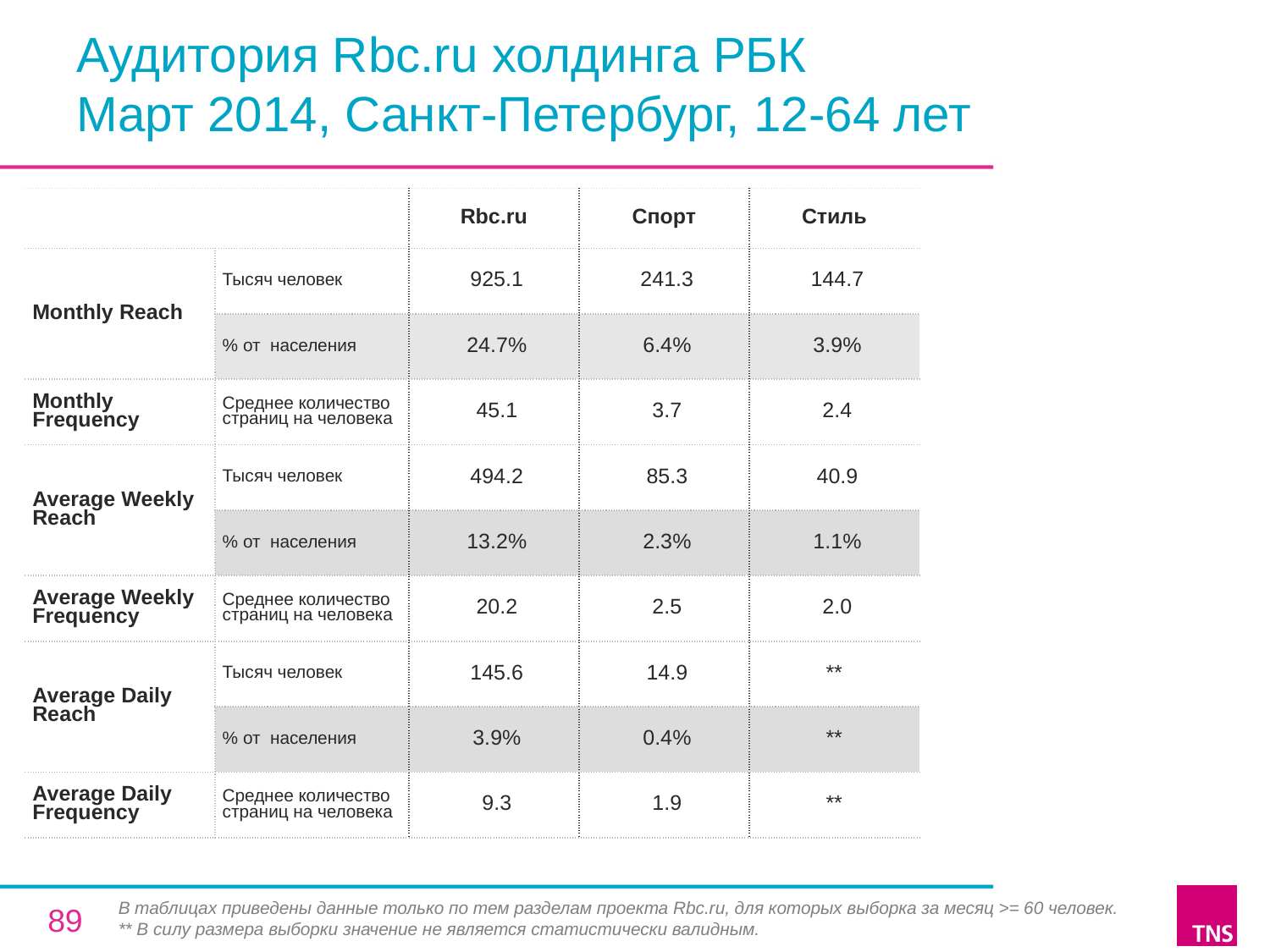

# Аудитория Rbc.ru холдинга РБК Март 2014, Санкт-Петербург, 12-64 лет
|  |  | Rbc.ru | Спорт | Стиль |
| --- | --- | --- | --- | --- |
| Monthly Reach | Тысяч человек | 925.1 | 241.3 | 144.7 |
|  | % от населения | 24.7% | 6.4% | 3.9% |
| Monthly Frequency | Среднее количество страниц на человека | 45.1 | 3.7 | 2.4 |
| Average Weekly Reach | Тысяч человек | 494.2 | 85.3 | 40.9 |
|  | % от населения | 13.2% | 2.3% | 1.1% |
| Average Weekly Frequency | Среднее количество страниц на человека | 20.2 | 2.5 | 2.0 |
| Average Daily Reach | Тысяч человек | 145.6 | 14.9 | \*\* |
|  | % от населения | 3.9% | 0.4% | \*\* |
| Average Daily Frequency | Среднее количество страниц на человека | 9.3 | 1.9 | \*\* |
В таблицах приведены данные только по тем разделам проекта Rbc.ru, для которых выборка за месяц >= 60 человек.
** В силу размера выборки значение не является статистически валидным.
89